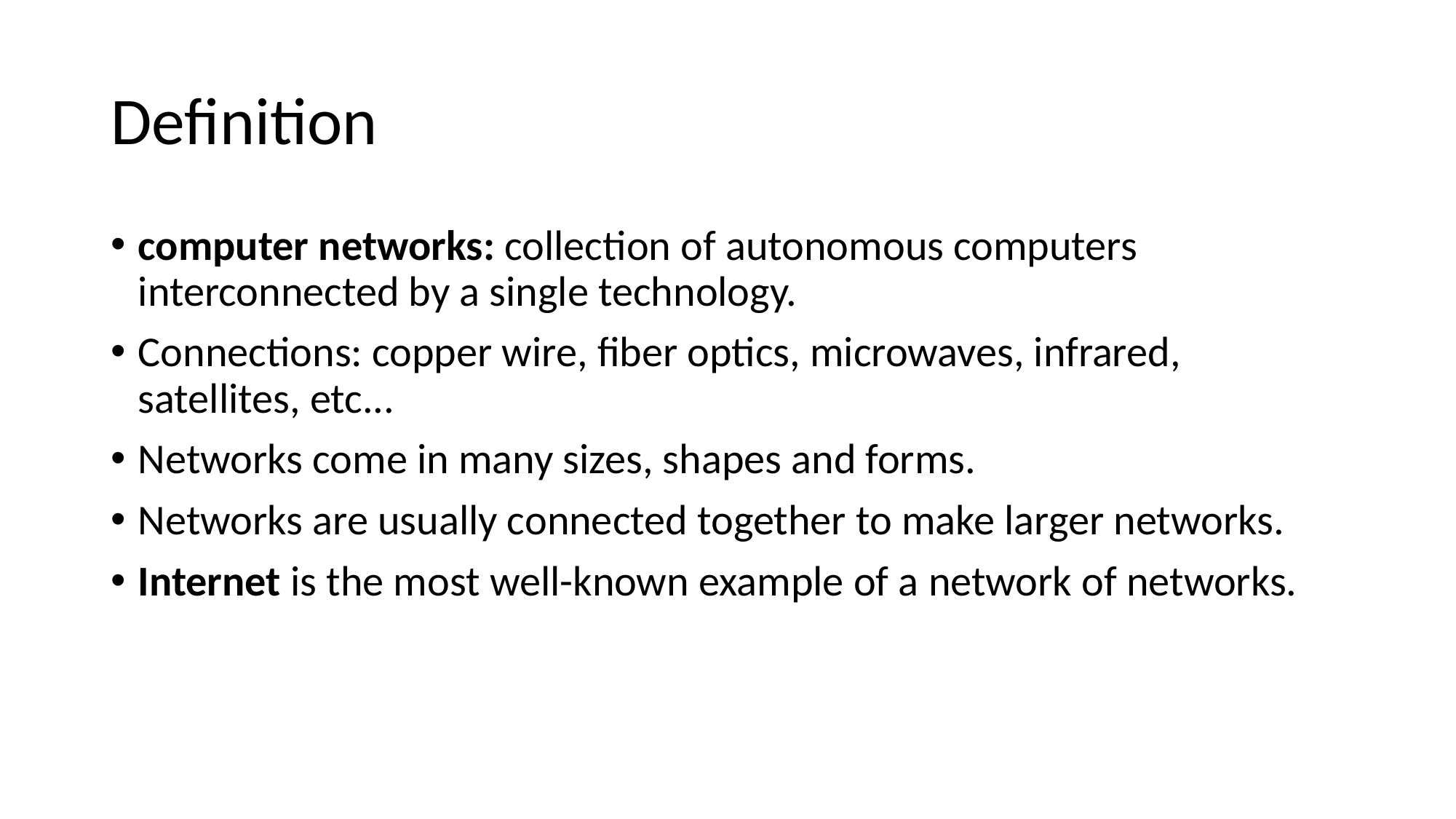

# Definition
computer networks: collection of autonomous computers interconnected by a single technology.
Connections: copper wire, fiber optics, microwaves, infrared, satellites, etc...
Networks come in many sizes, shapes and forms.
Networks are usually connected together to make larger networks.
Internet is the most well-known example of a network of networks.